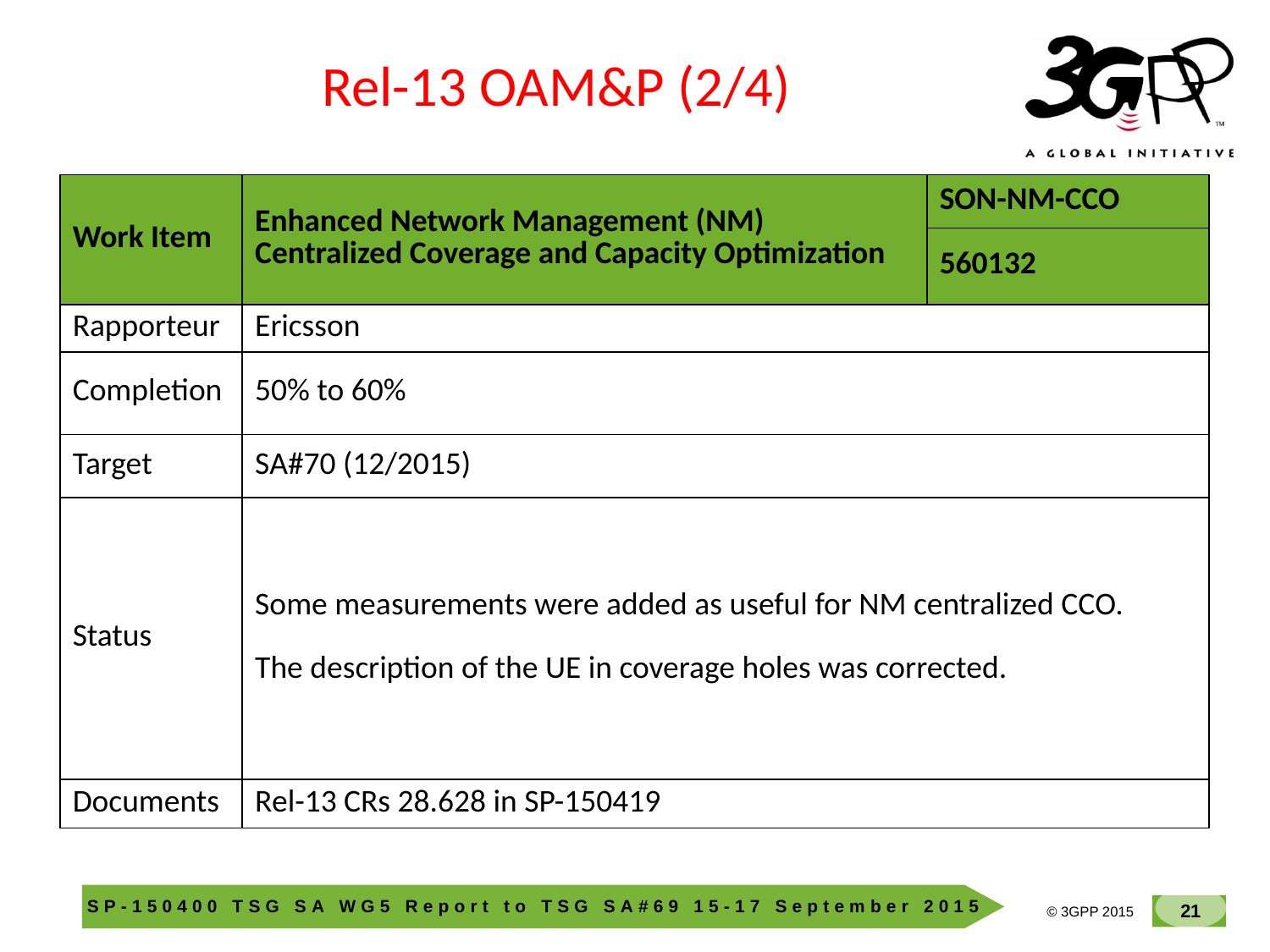

Rel-13 OAM&P (2/4)
| Work Item | Enhanced Network Management (NM) Centralized Coverage and Capacity Optimization | SON-NM-CCO |
| --- | --- | --- |
|  |  | 560132 |
| Rapporteur | Ericsson |  |
| Completion | 50% to 60% |  |
| Target | SA#70 (12/2015) |  |
| Status | Some measurements were added as useful for NM centralized CCO. The description of the UE in coverage holes was corrected. |  |
| Documents | Rel-13 CRs 28.628 in SP-150419 |  |